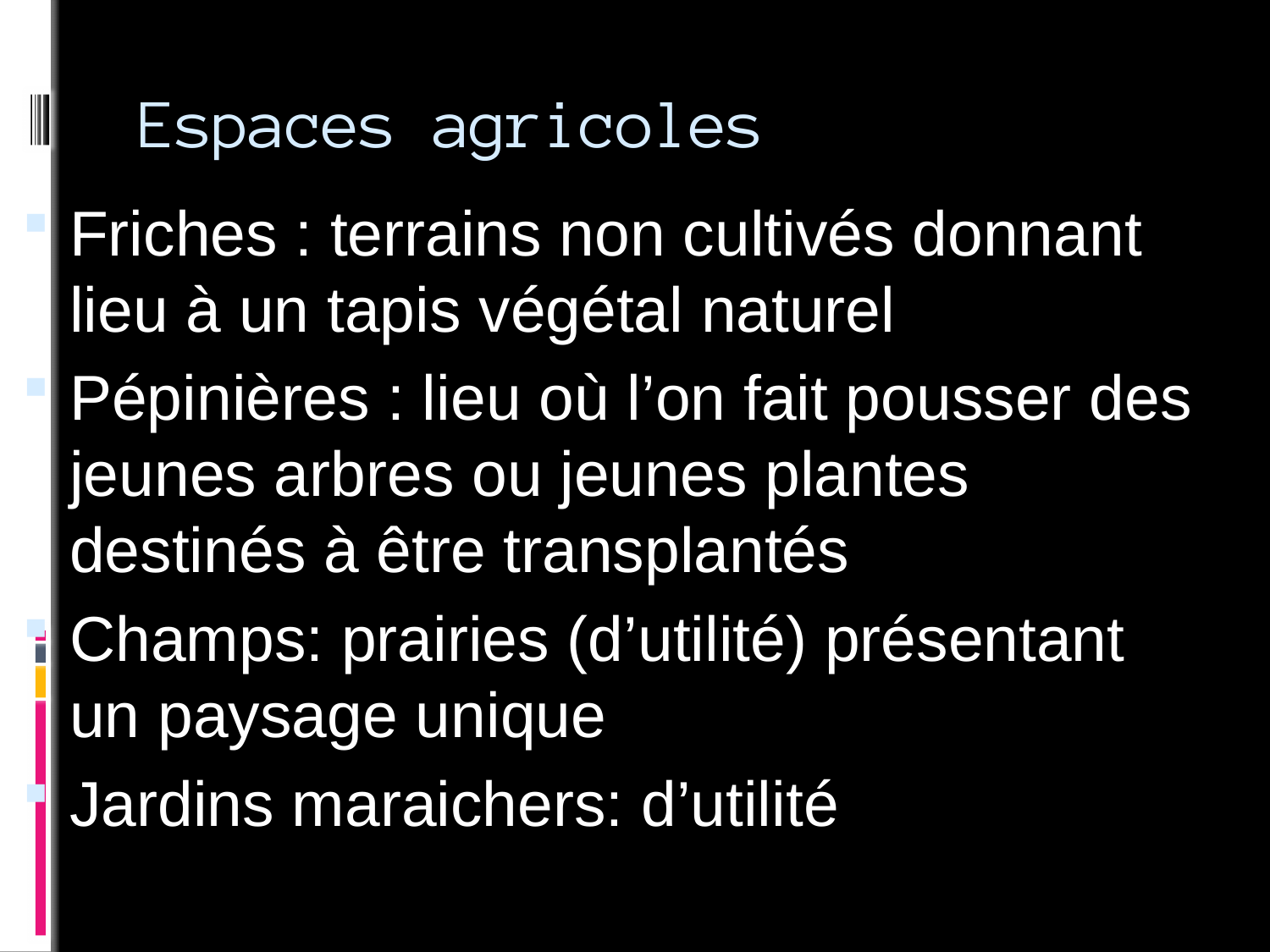

# Espaces agricoles
Friches : terrains non cultivés donnant lieu à un tapis végétal naturel
Pépinières : lieu où l’on fait pousser des jeunes arbres ou jeunes plantes destinés à être transplantés
Champs: prairies (d’utilité) présentant un paysage unique
Jardins maraichers: d’utilité